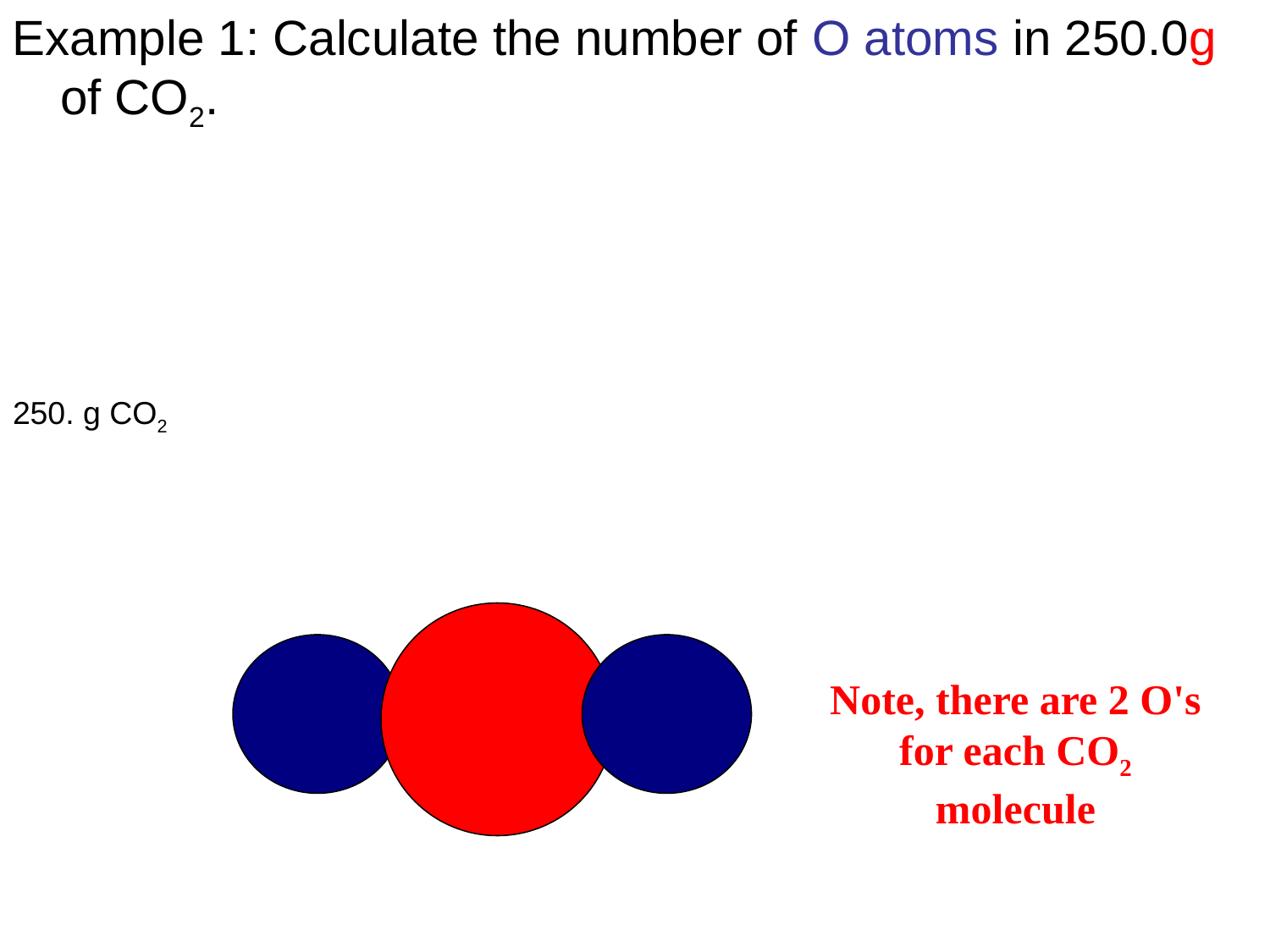

Example 1: Calculate the number of O atoms in 250.0g of CO2.
250. g CO2

Note, there are 2 O's for each CO2 molecule